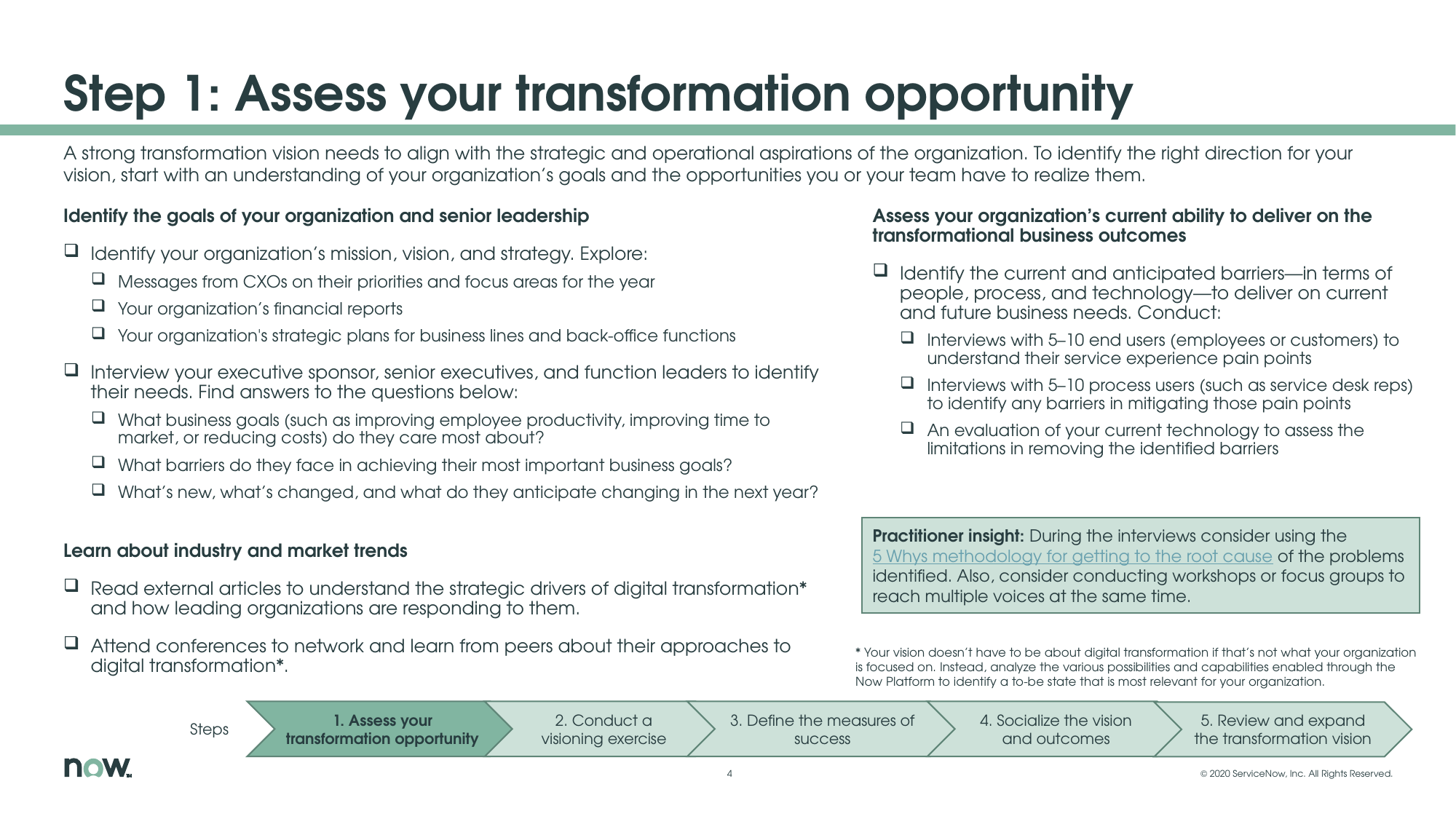

# Step 1: Assess your transformation opportunity

A strong transformation vision needs to align with the strategic and operational aspirations of the organization. To identify the right direction for your vision, start with an understanding of your organization’s goals and the opportunities you or your team have to realize them.
Identify the goals of your organization and senior leadership
Identify your organization’s mission, vision, and strategy. Explore:
Messages from CXOs on their priorities and focus areas for the year
Your organization’s financial reports
Your organization's strategic plans for business lines and back-office functions
Interview your executive sponsor, senior executives, and function leaders to identify their needs. Find answers to the questions below:
What business goals (such as improving employee productivity, improving time to market, or reducing costs) do they care most about?
What barriers do they face in achieving their most important business goals?
What’s new, what’s changed, and what do they anticipate changing in the next year?

Assess your organization’s current ability to deliver on the transformational business outcomes
Identify the current and anticipated barriers—in terms of people, process, and technology—to deliver on current and future business needs. Conduct:
Interviews with 5–10 end users (employees or customers) to understand their service experience pain points
Interviews with 5–10 process users (such as service desk reps) to identify any barriers in mitigating those pain points
An evaluation of your current technology to assess the limitations in removing the identified barriers

Practitioner insight: During the interviews consider using the 5 Whys methodology for getting to the root cause of the problems identified. Also, consider conducting workshops or focus groups to reach multiple voices at the same time.
Learn about industry and market trends
Read external articles to understand the strategic drivers of digital transformation* and how leading organizations are responding to them.
Attend conferences to network and learn from peers about their approaches to digital transformation*.
* Your vision doesn’t have to be about digital transformation if that’s not what your organization is focused on. Instead, analyze the various possibilities and capabilities enabled through the Now Platform to identify a to-be state that is most relevant for your organization.
Steps
1. Assess your transformation opportunity
2. Conduct a visioning exercise
3. Define the measures of success
4. Socialize the vision and outcomes
5. Review and expand the transformation vision